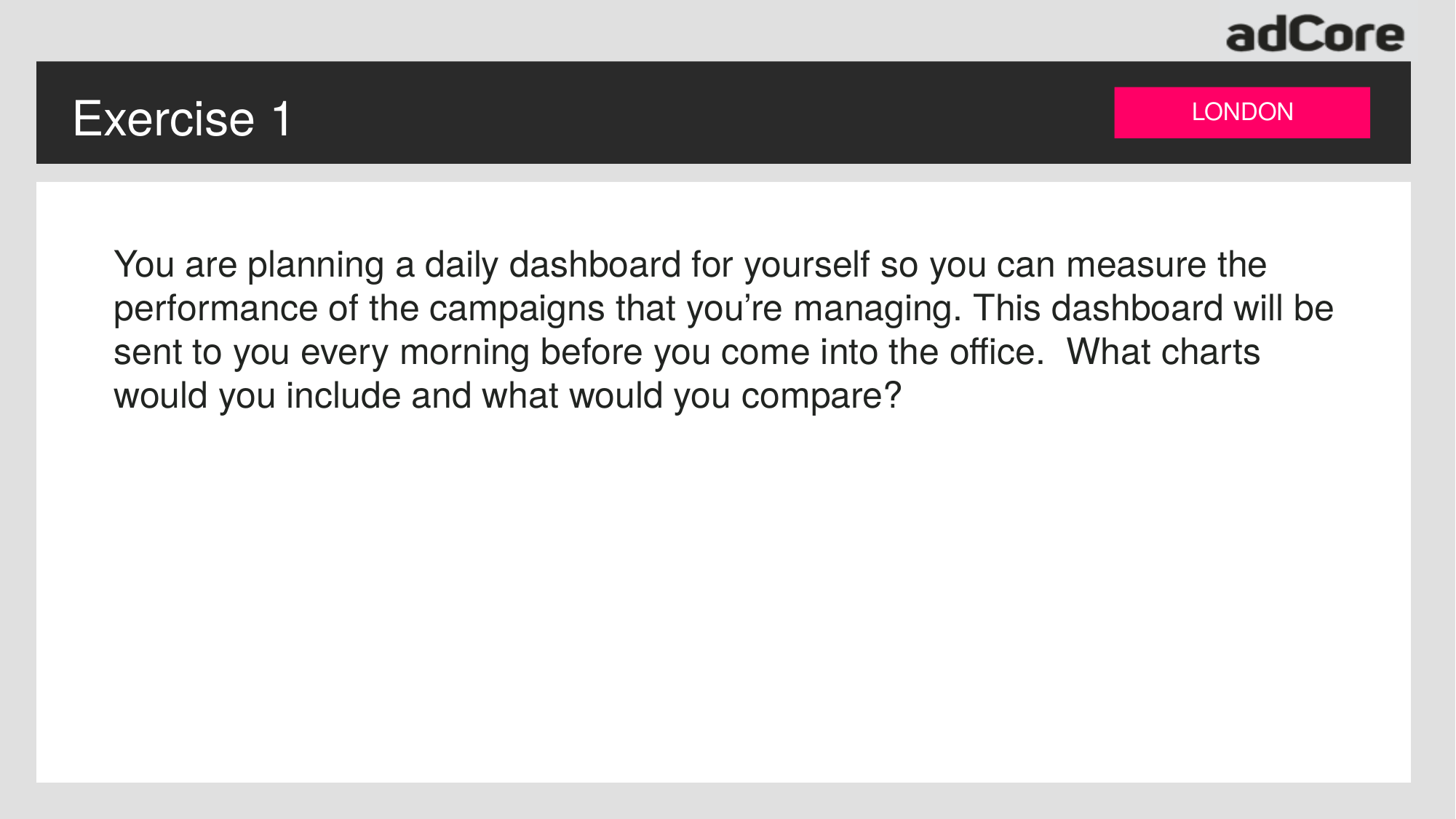

Exercise 1
LONDON
You are planning a daily dashboard for yourself so you can measure the performance of the campaigns that you’re managing. This dashboard will be sent to you every morning before you come into the office.  What charts would you include and what would you compare?